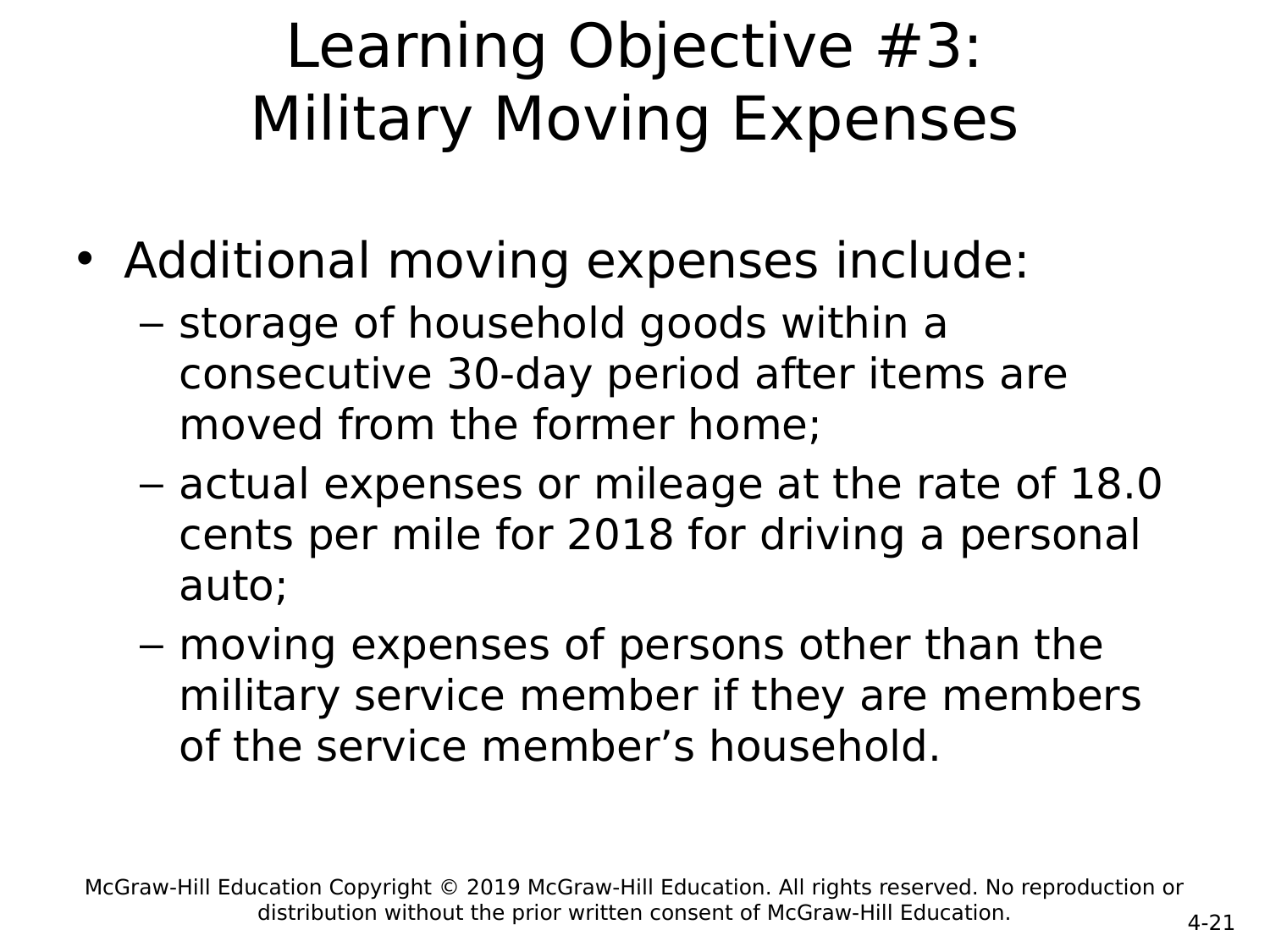

# Learning Objective #3: Military Moving Expenses
Additional moving expenses include:
storage of household goods within a consecutive 30-day period after items are moved from the former home;
actual expenses or mileage at the rate of 18.0 cents per mile for 2018 for driving a personal auto;
moving expenses of persons other than the military service member if they are members of the service member’s household.
McGraw-Hill Education Copyright © 2019 McGraw-Hill Education. All rights reserved. No reproduction or distribution without the prior written consent of McGraw-Hill Education.
4-21